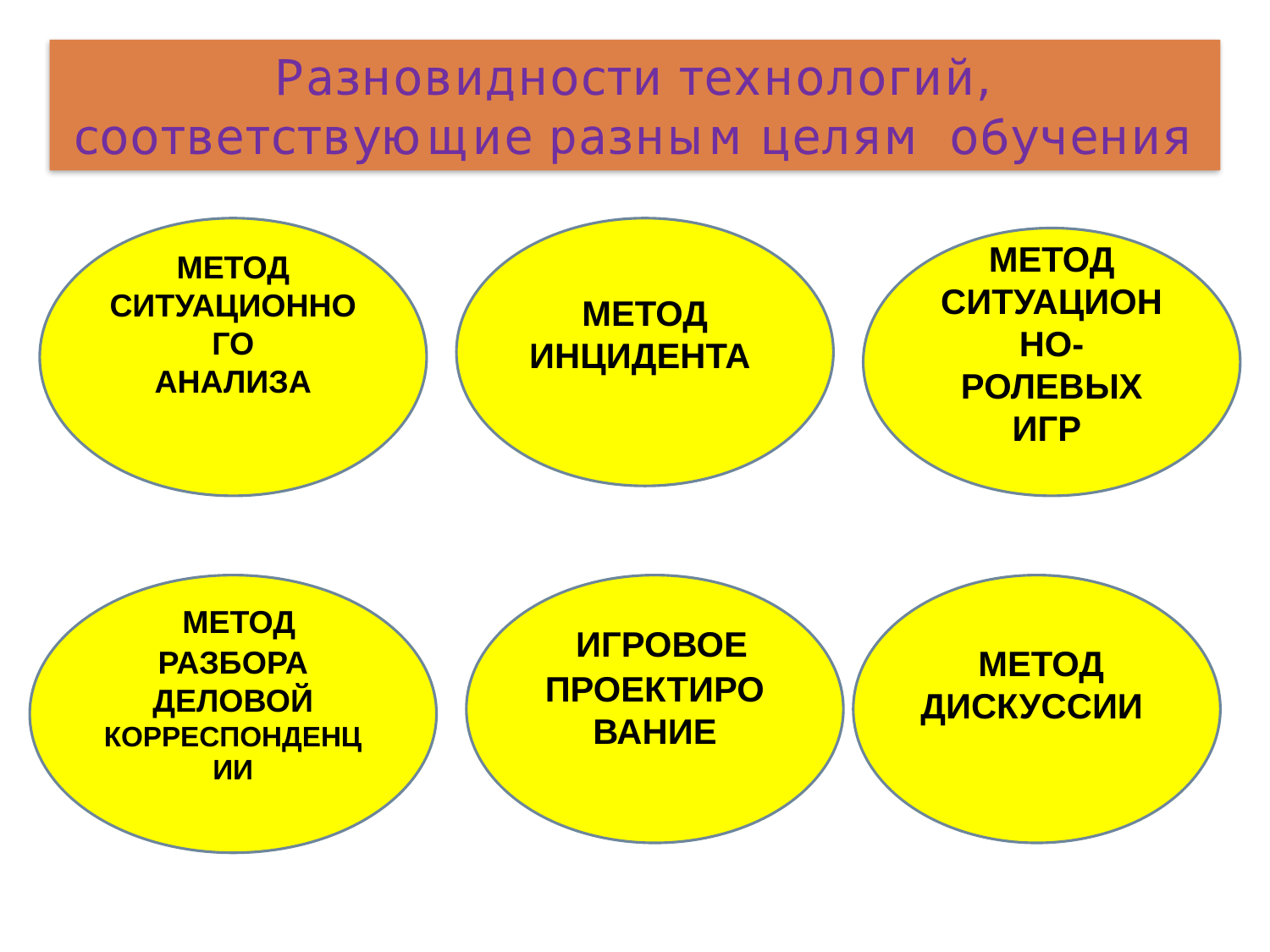

Разновидности технологий, соответствующие разным целям  обучения
метод ситуационного
анализа

метод инцидента

метод ситуационно-ролевых игр

 метод разбора деловой
корреспонденции

 игровое проектирование

 метод дискуссии